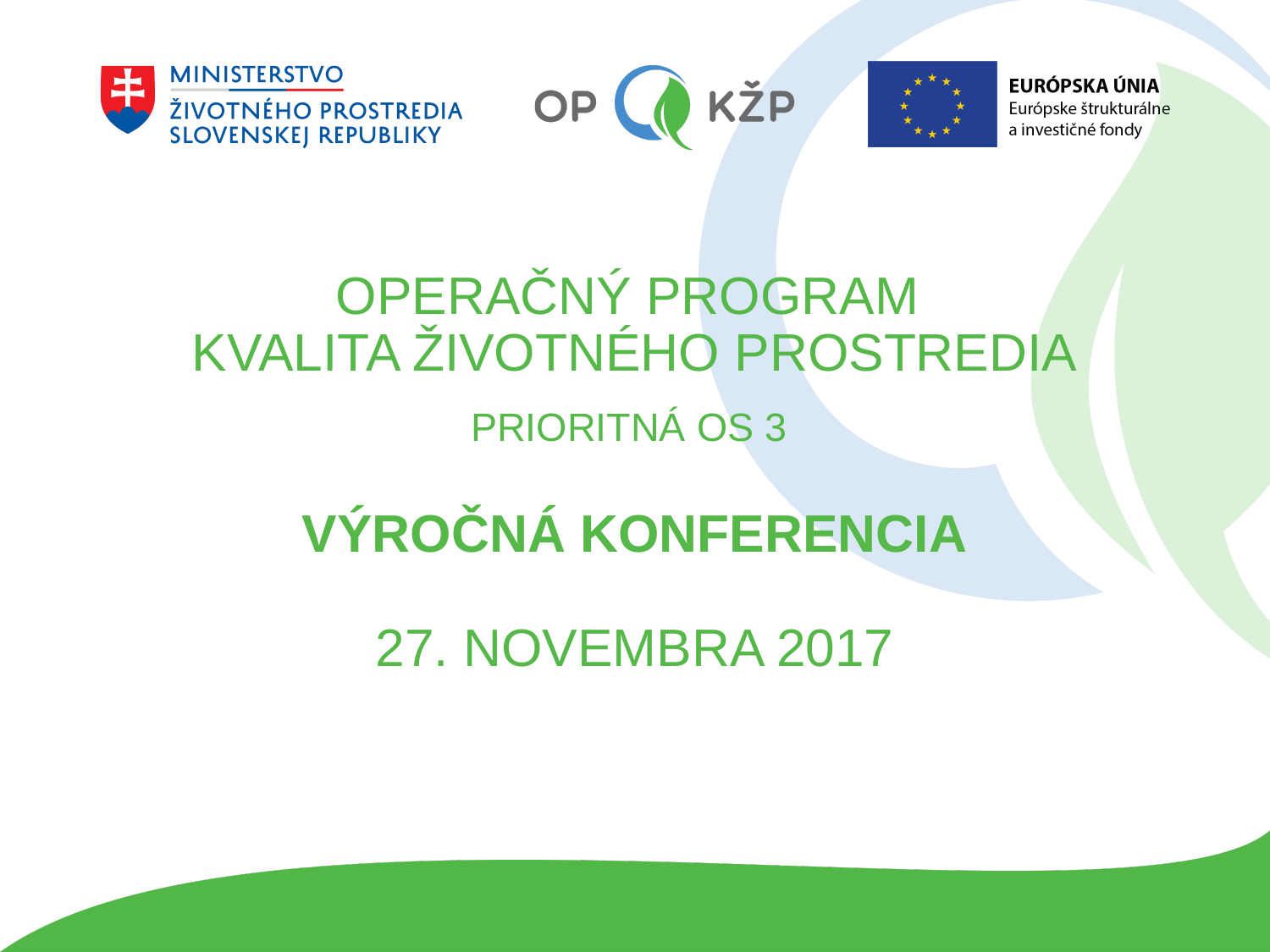

# operačný program kvalita životného prostredia prioritná os 3 Výročná konferencia 27. NOVembra 2017